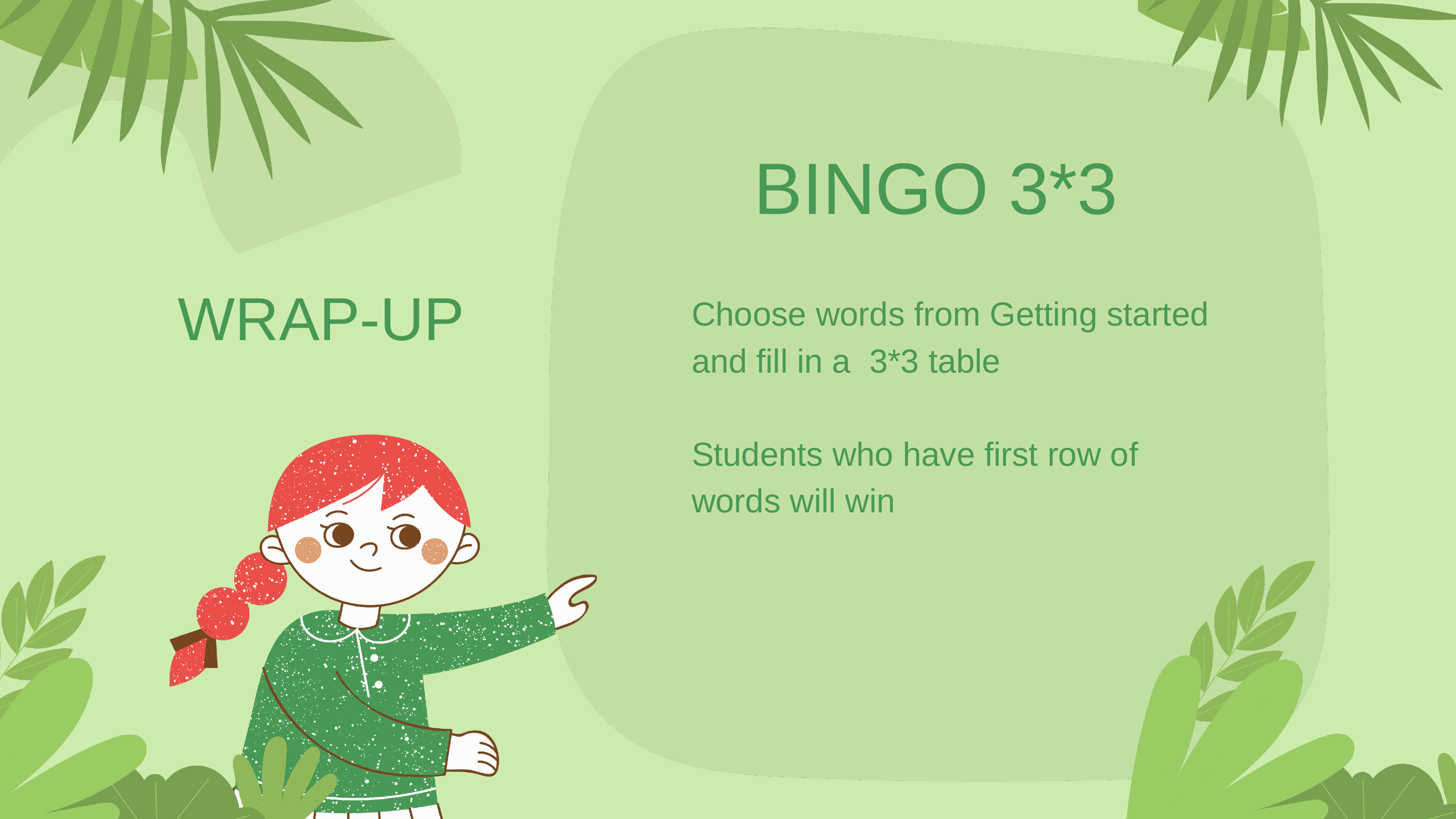

BINGO 3*3
Choose words from Getting started and fill in a  3*3 table

Students who have first row of words will win
WRAP-UP